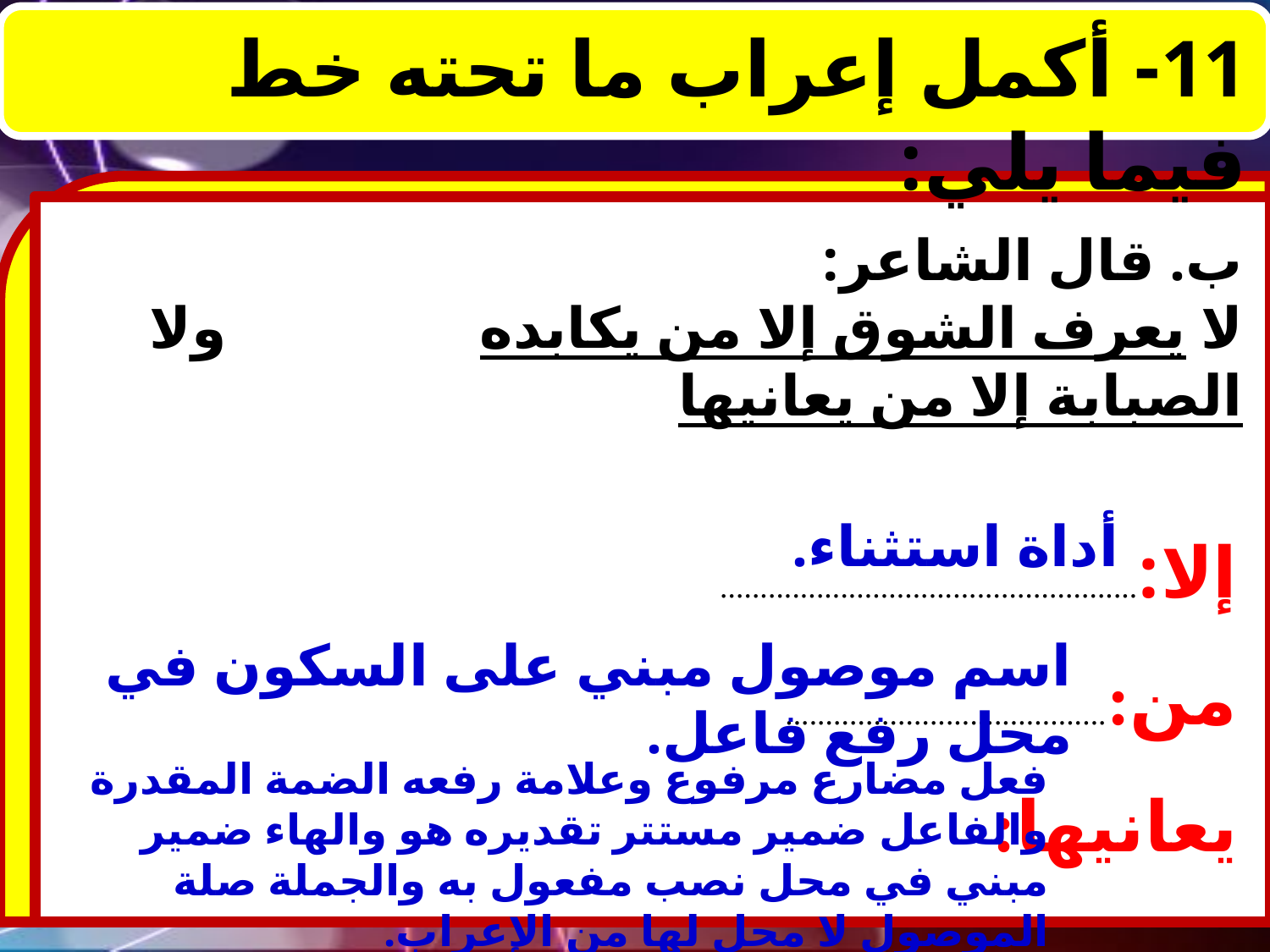

11- أكمل إعراب ما تحته خط فيما يلي:

ب. قال الشاعر:
لا يعرف الشوق إلا من يكابده			ولا الصبابة إلا من يعانيها
إلا:....................................................
من:........................................
يعانيها:
أداة استثناء.
اسم موصول مبني على السكون في محل رفع فاعل.
فعل مضارع مرفوع وعلامة رفعه الضمة المقدرة والفاعل ضمير مستتر تقديره هو والهاء ضمير مبني في محل نصب مفعول به والجملة صلة الموصول لا محل لها من الإعراب.